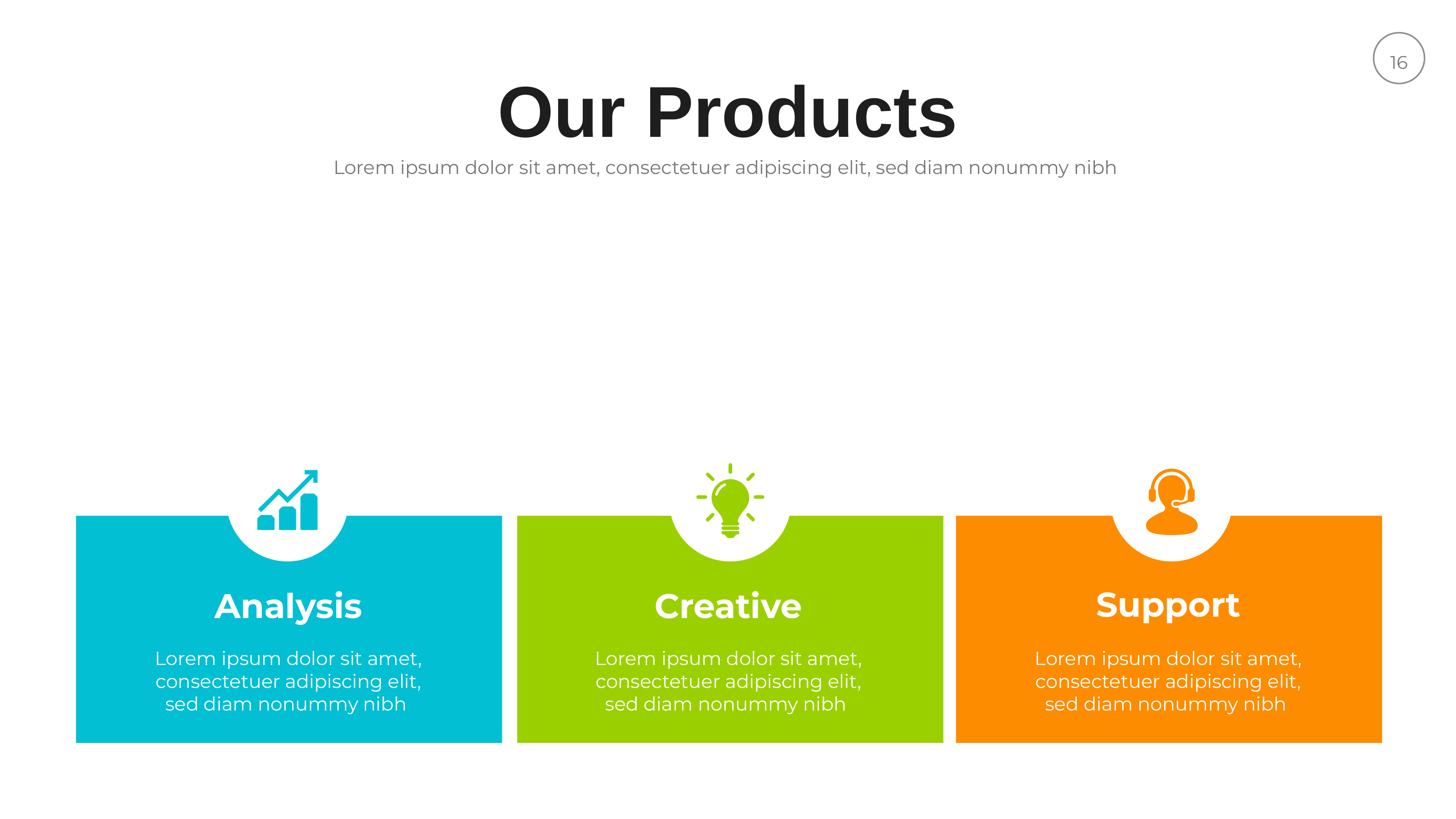

Our Products
Lorem ipsum dolor sit amet, consectetuer adipiscing elit, sed diam nonummy nibh

Support
Analysis
Creative
Lorem ipsum dolor sit amet, consectetuer adipiscing elit, sed diam nonummy nibh
Lorem ipsum dolor sit amet, consectetuer adipiscing elit, sed diam nonummy nibh
Lorem ipsum dolor sit amet, consectetuer adipiscing elit, sed diam nonummy nibh